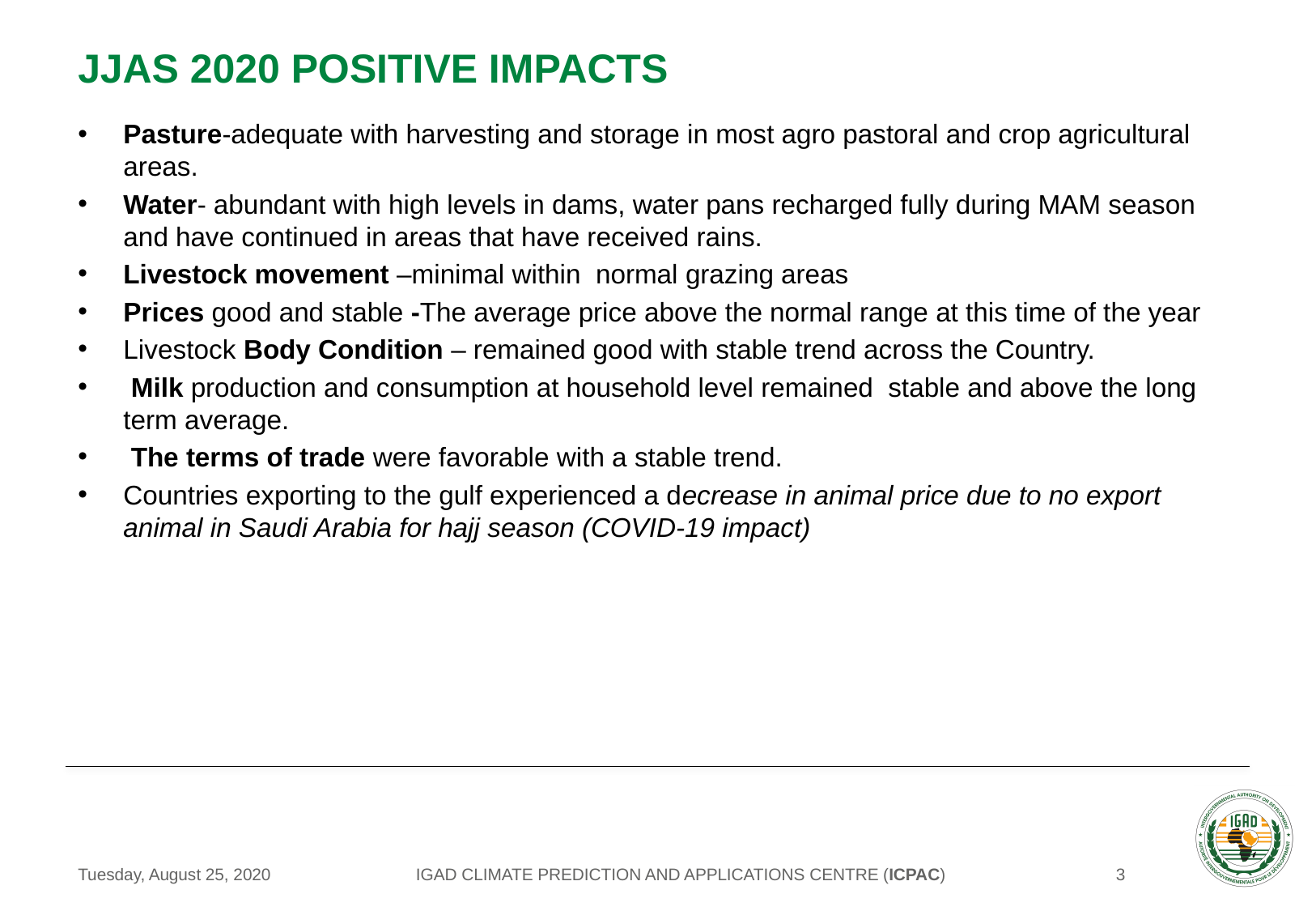

# JJAS 2020 Positive IMPACTS
Pasture-adequate with harvesting and storage in most agro pastoral and crop agricultural areas.
Water- abundant with high levels in dams, water pans recharged fully during MAM season and have continued in areas that have received rains.
Livestock movement –minimal within  normal grazing areas
Prices good and stable -The average price above the normal range at this time of the year
Livestock Body Condition – remained good with stable trend across the Country.
 Milk production and consumption at household level remained  stable and above the long term average.
 The terms of trade were favorable with a stable trend.
Countries exporting to the gulf experienced a decrease in animal price due to no export animal in Saudi Arabia for hajj season (COVID-19 impact)

IGAD CLIMATE PREDICTION AND APPLICATIONS CENTRE (ICPAC)
Tuesday, August 25, 2020
3